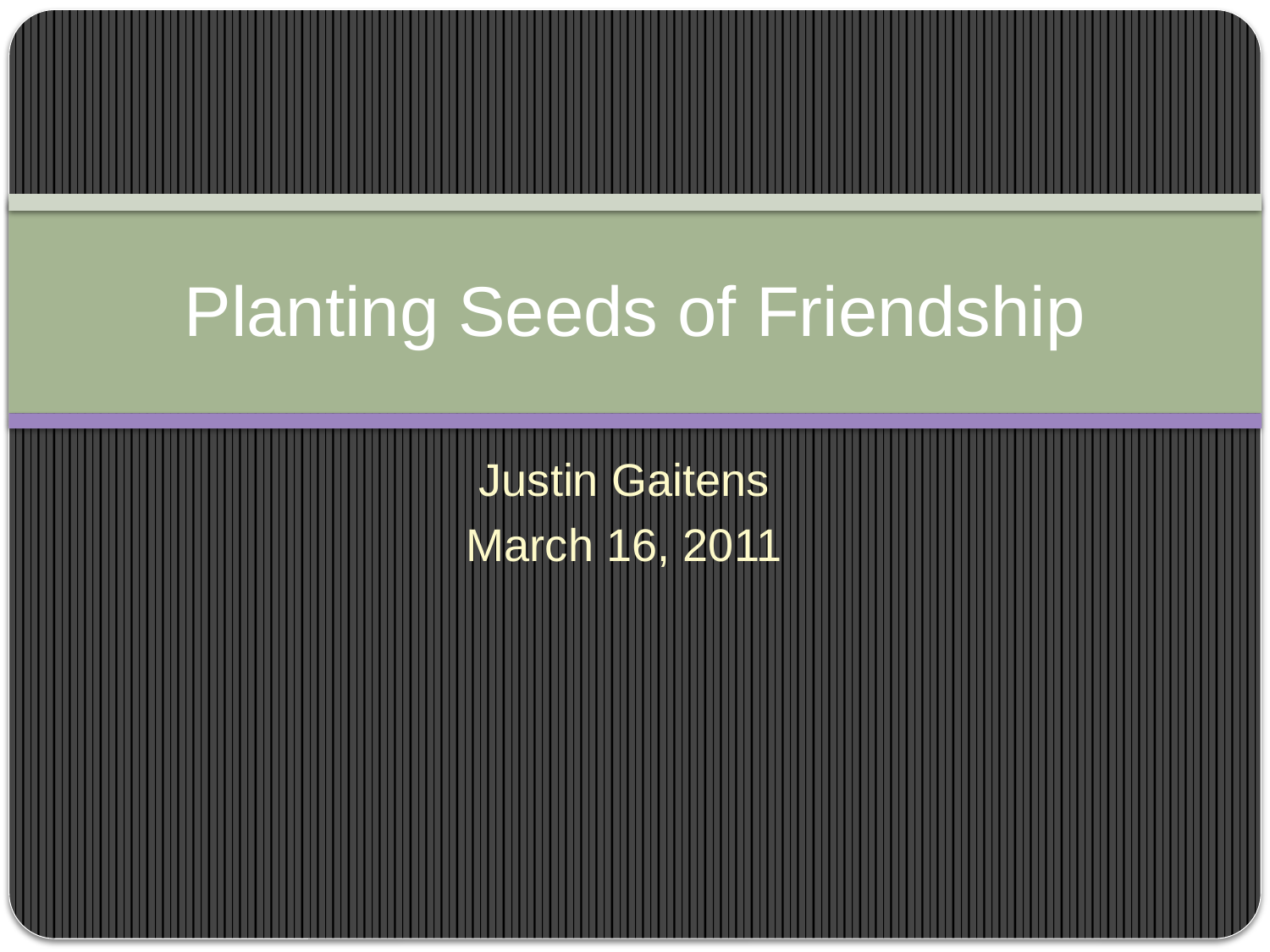

# Planting Seeds of Friendship
Justin Gaitens
March 16, 2011